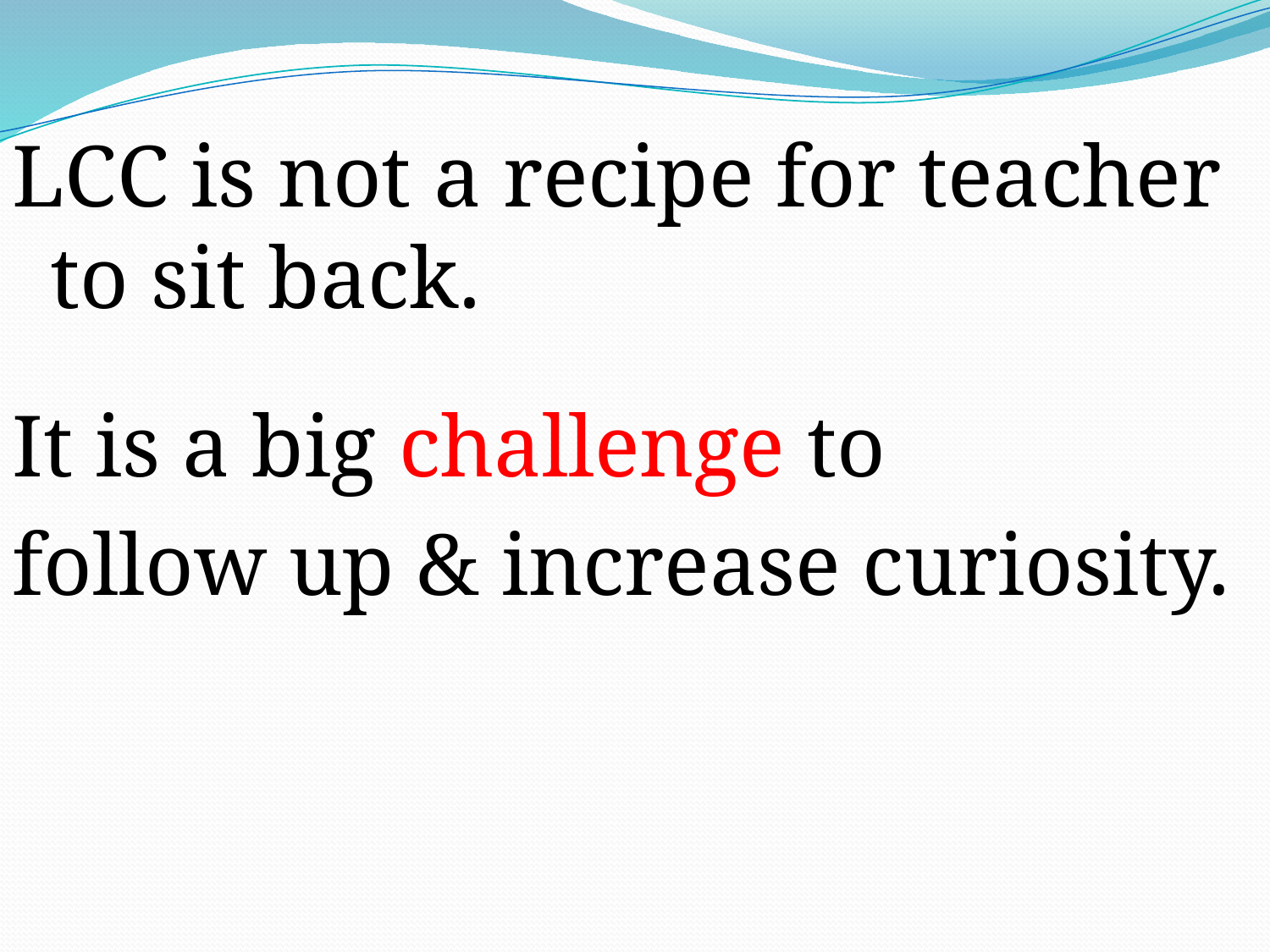

LCC is not a recipe for teacher to sit back.

It is a big challenge to
follow up & increase curiosity.